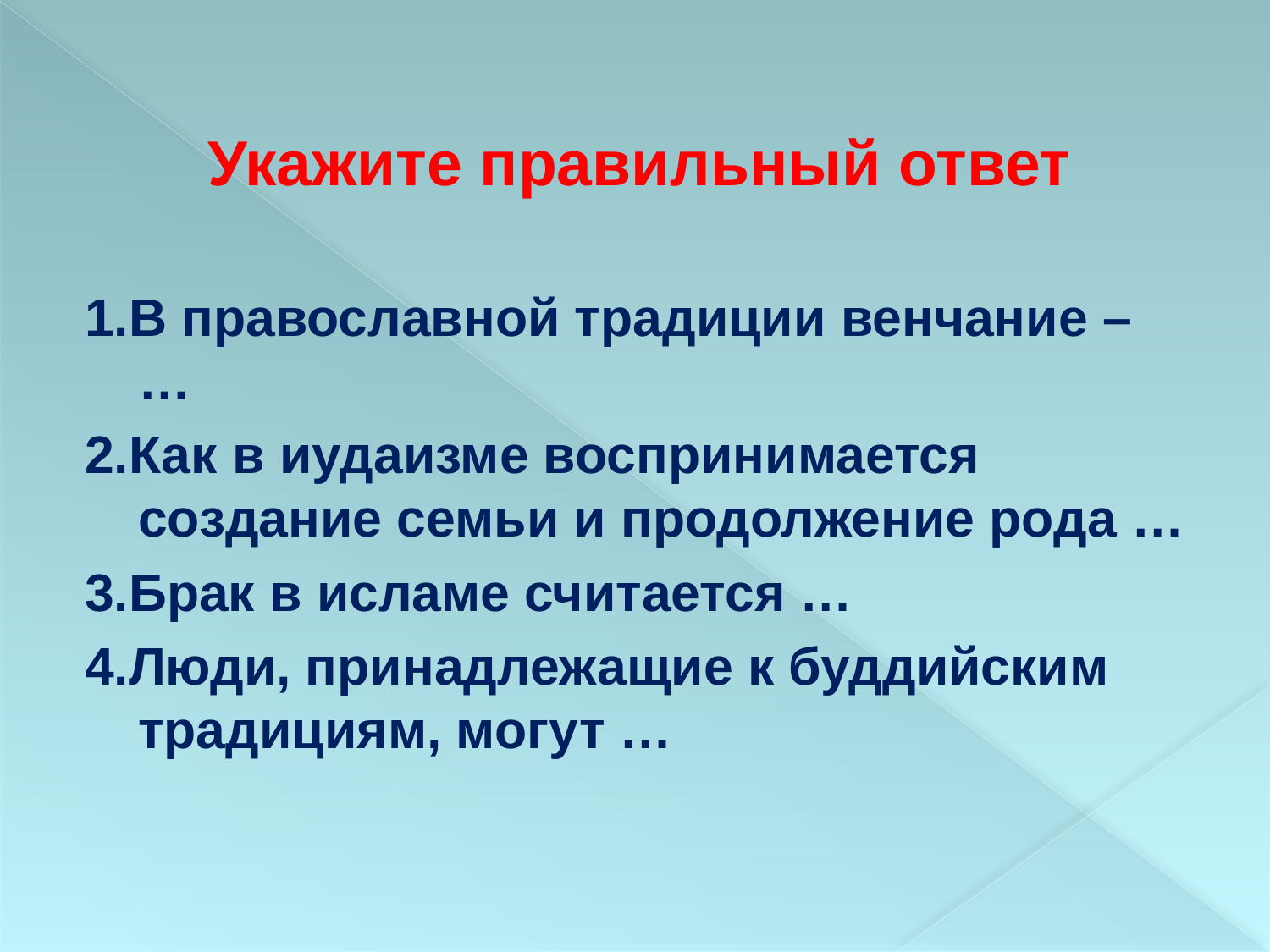

#
Укажите правильный ответ

1.В православной традиции венчание – …
2.Как в иудаизме воспринимается создание семьи и продолжение рода …
3.Брак в исламе считается …
4.Люди, принадлежащие к буддийским традициям, могут …